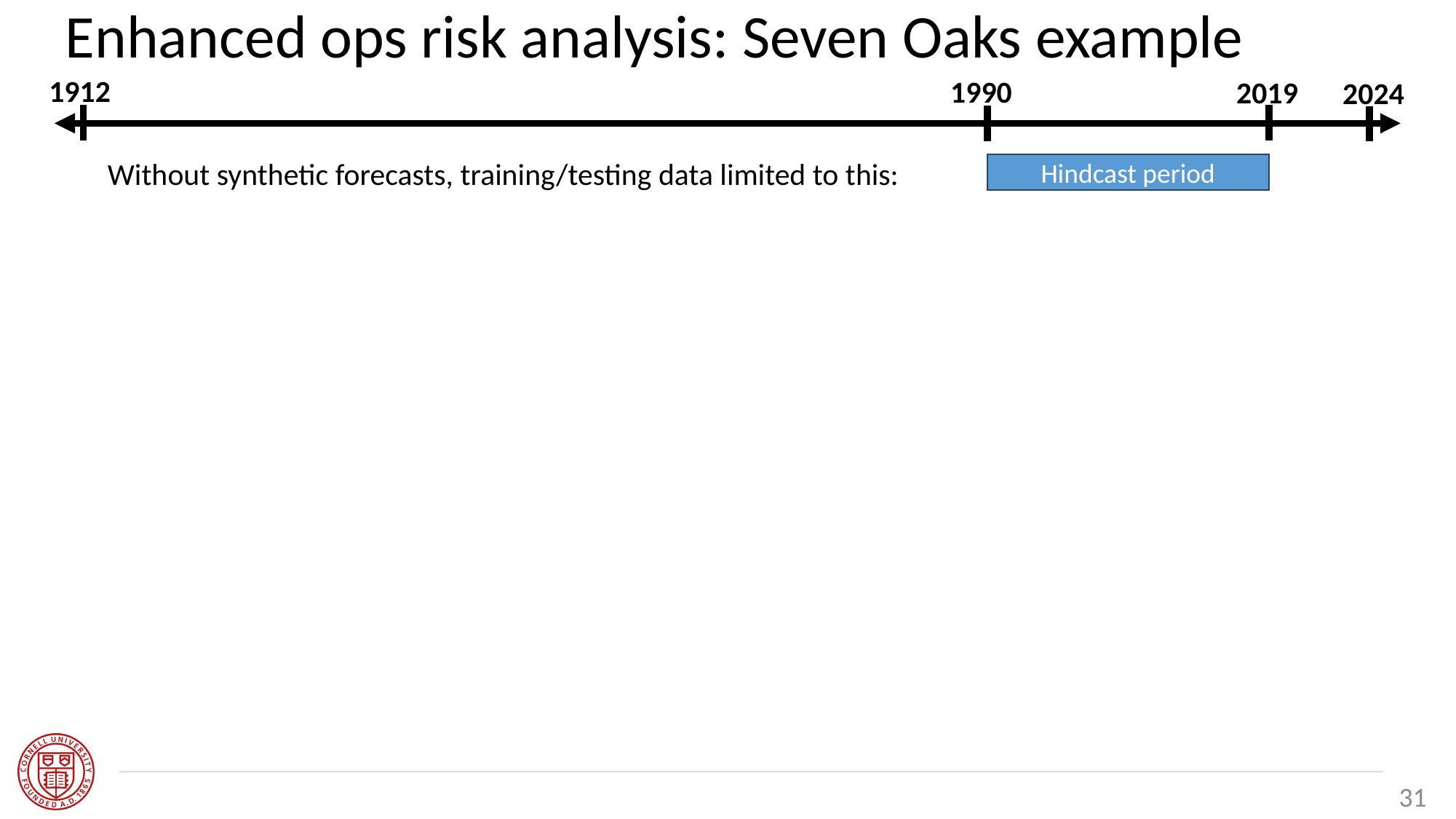

Enhanced ops risk analysis: Seven Oaks example
1912
1990
2019
2024
Without synthetic forecasts, training/testing data limited to this:
Hindcast period

31